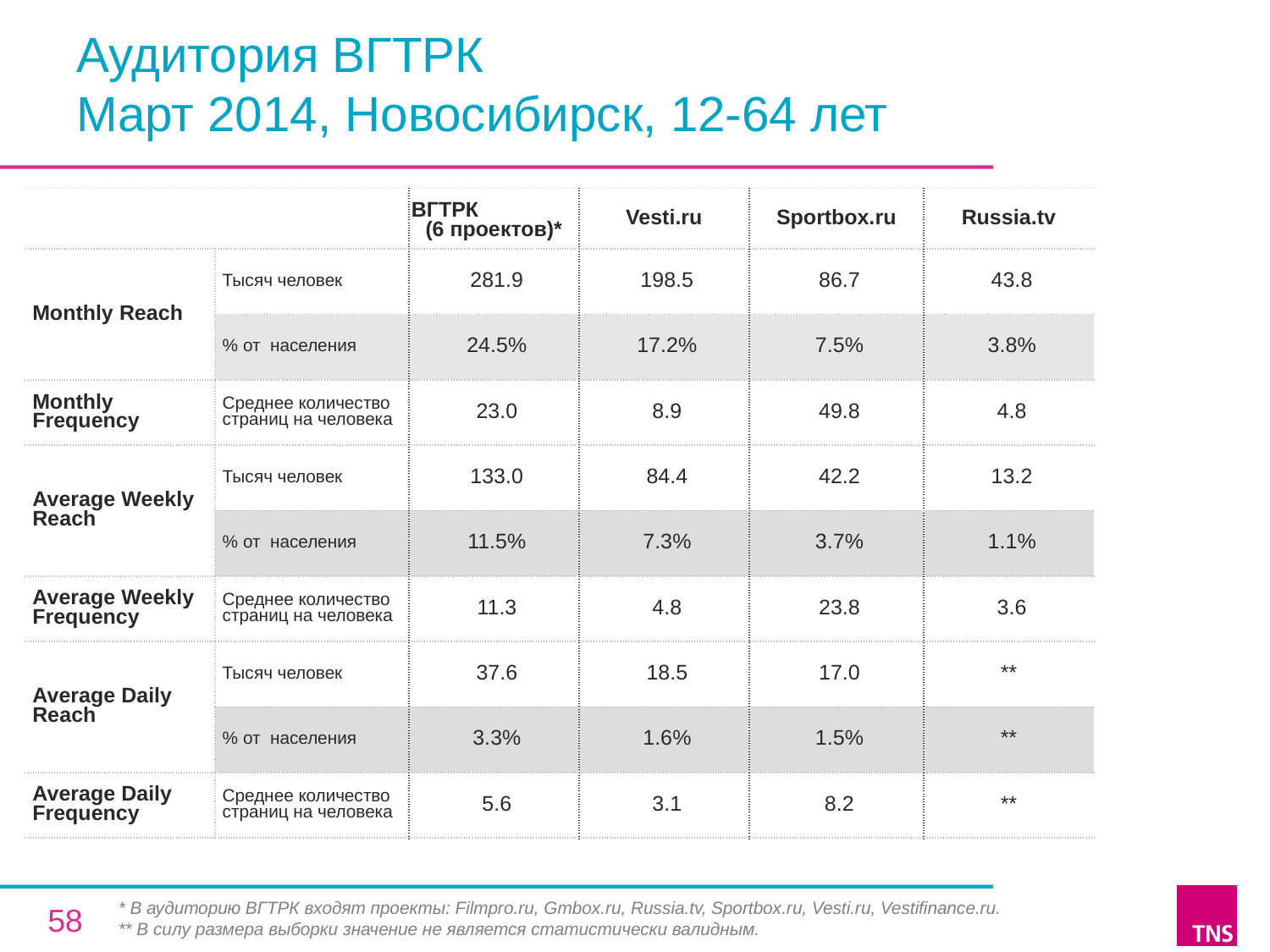

# Аудитория ВГТРК Март 2014, Новосибирск, 12-64 лет
|  |  | ВГТРК (6 проектов)\* | Vesti.ru | Sportbox.ru | Russia.tv |
| --- | --- | --- | --- | --- | --- |
| Monthly Reach | Тысяч человек | 281.9 | 198.5 | 86.7 | 43.8 |
|  | % от населения | 24.5% | 17.2% | 7.5% | 3.8% |
| Monthly Frequency | Среднее количество страниц на человека | 23.0 | 8.9 | 49.8 | 4.8 |
| Average Weekly Reach | Тысяч человек | 133.0 | 84.4 | 42.2 | 13.2 |
|  | % от населения | 11.5% | 7.3% | 3.7% | 1.1% |
| Average Weekly Frequency | Среднее количество страниц на человека | 11.3 | 4.8 | 23.8 | 3.6 |
| Average Daily Reach | Тысяч человек | 37.6 | 18.5 | 17.0 | \*\* |
|  | % от населения | 3.3% | 1.6% | 1.5% | \*\* |
| Average Daily Frequency | Среднее количество страниц на человека | 5.6 | 3.1 | 8.2 | \*\* |
* В аудиторию ВГТРК входят проекты: Filmpro.ru, Gmbox.ru, Russia.tv, Sportbox.ru, Vesti.ru, Vestifinance.ru.
** В силу размера выборки значение не является статистически валидным.
58